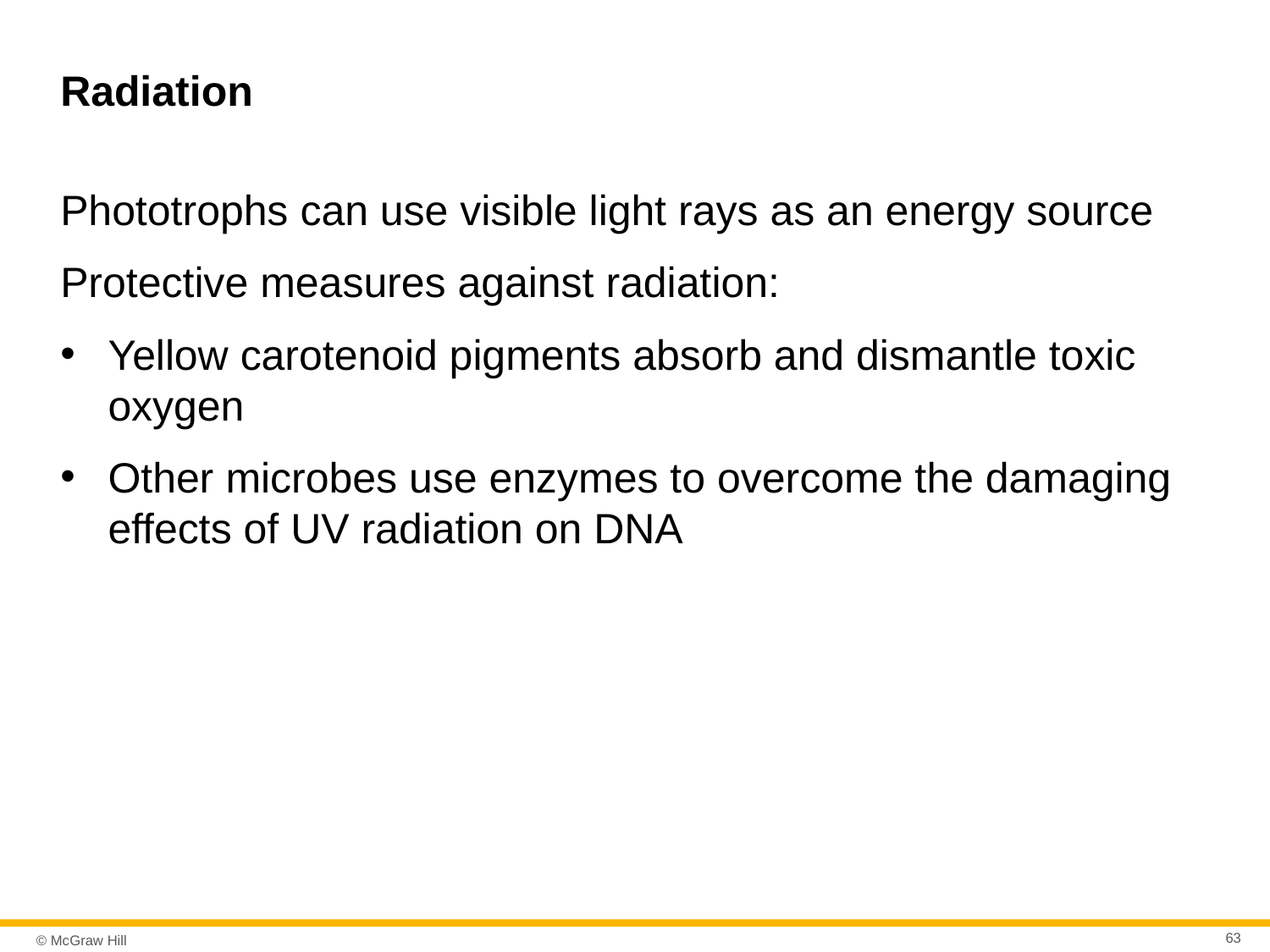

# Radiation
Phototrophs can use visible light rays as an energy source
Protective measures against radiation:
Yellow carotenoid pigments absorb and dismantle toxic oxygen
Other microbes use enzymes to overcome the damaging effects of UV radiation on DNA